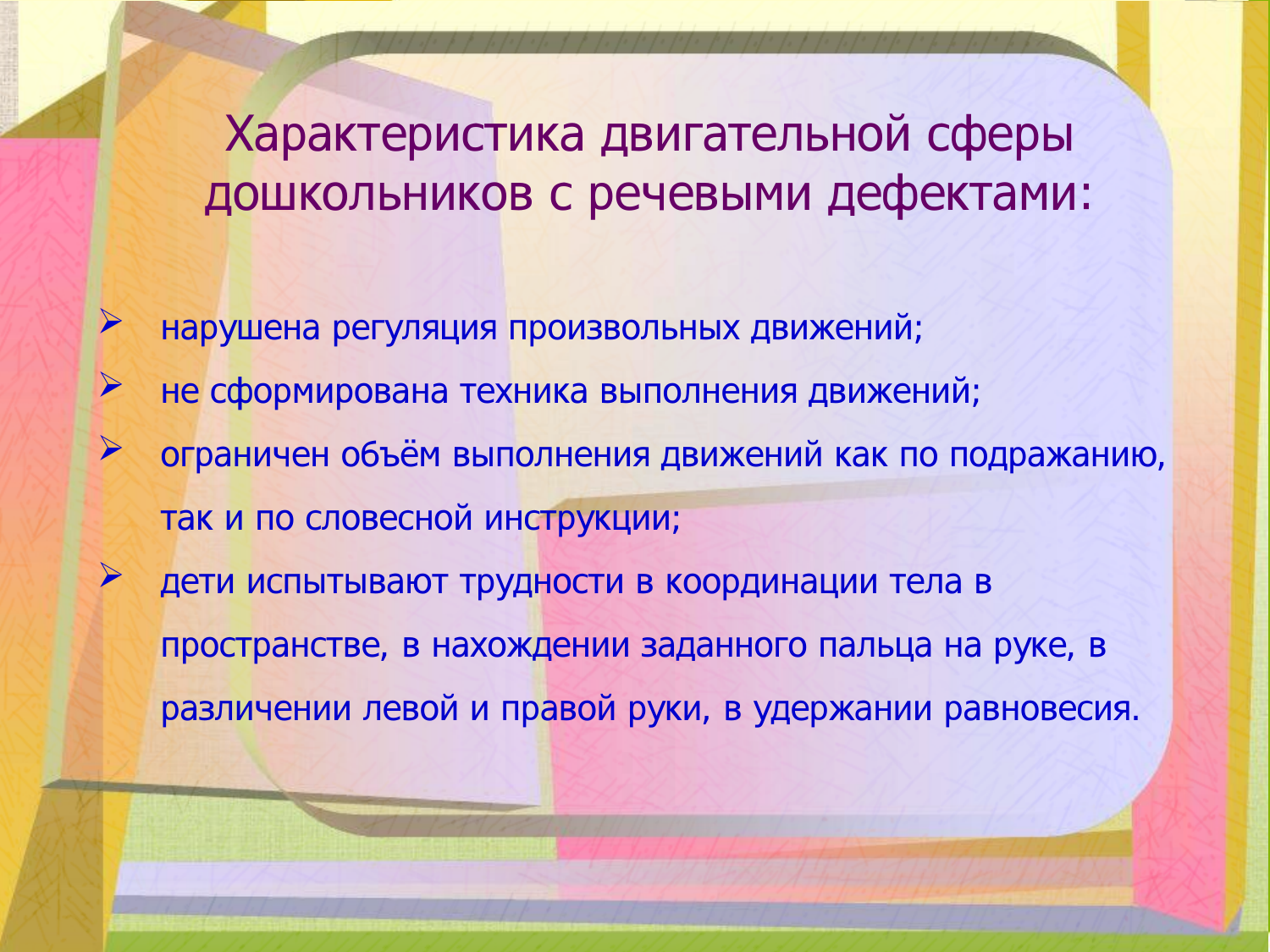

Характеристика двигательной сферы дошкольников с речевыми дефектами:

нарушена регуляция произвольных движений;
не сформирована техника выполнения движений;
ограничен объём выполнения движений как по подражанию, так и по словесной инструкции;
дети испытывают трудности в координации тела в пространстве, в нахождении заданного пальца на руке, в различении левой и правой руки, в удержании равновесия.